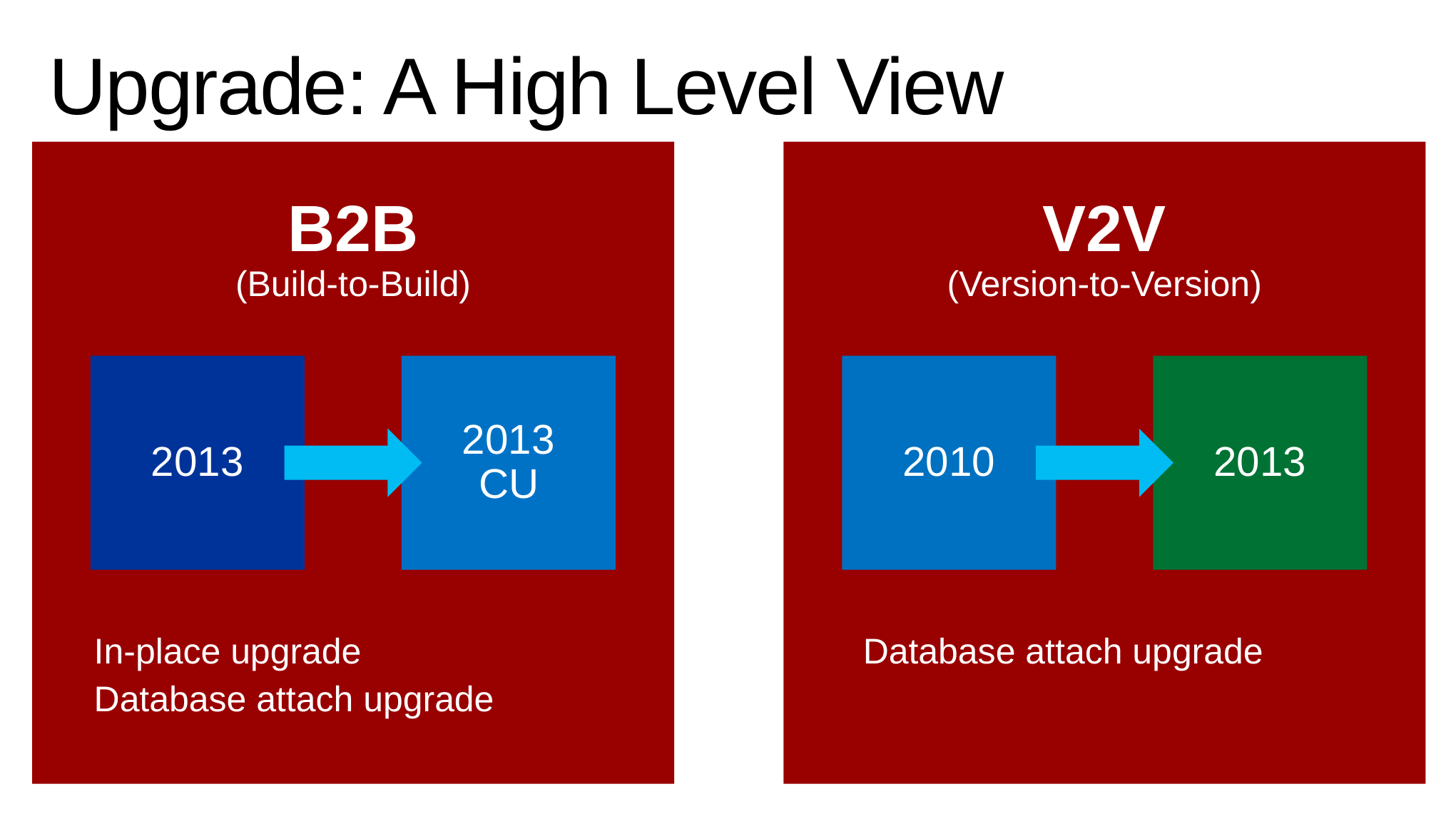

# Upgrade: A High Level View
B2B
(Build-to-Build)
2013
2013
CU

V2V
(Version-to-Version)

2010
2013

In-place upgrade
Database attach upgrade
Database attach upgrade